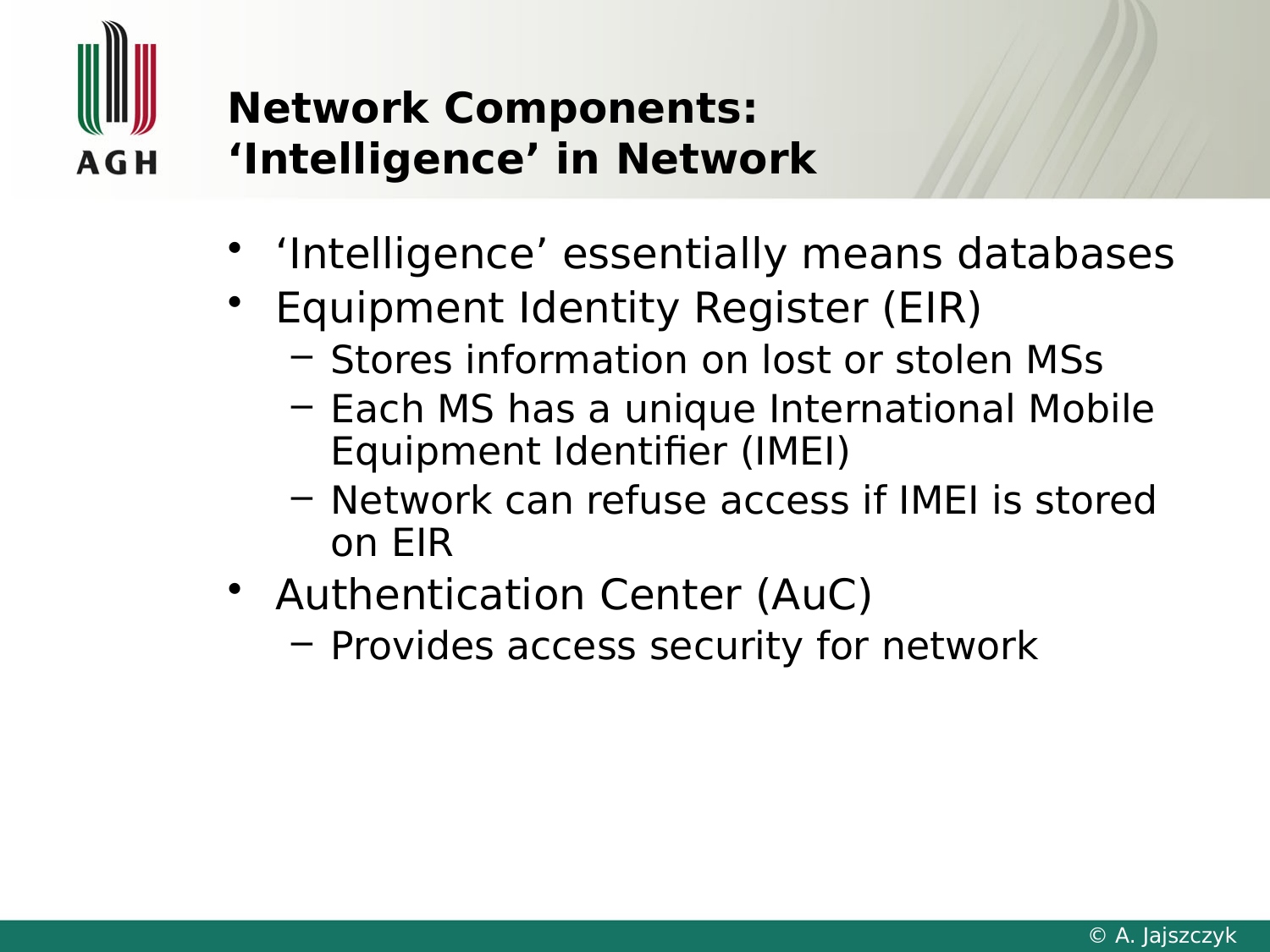

# Network Components: ‘Intelligence’ in Network
‘Intelligence’ essentially means databases
Equipment Identity Register (EIR)
Stores information on lost or stolen MSs
Each MS has a unique International Mobile Equipment Identifier (IMEI)
Network can refuse access if IMEI is stored on EIR
Authentication Center (AuC)
Provides access security for network